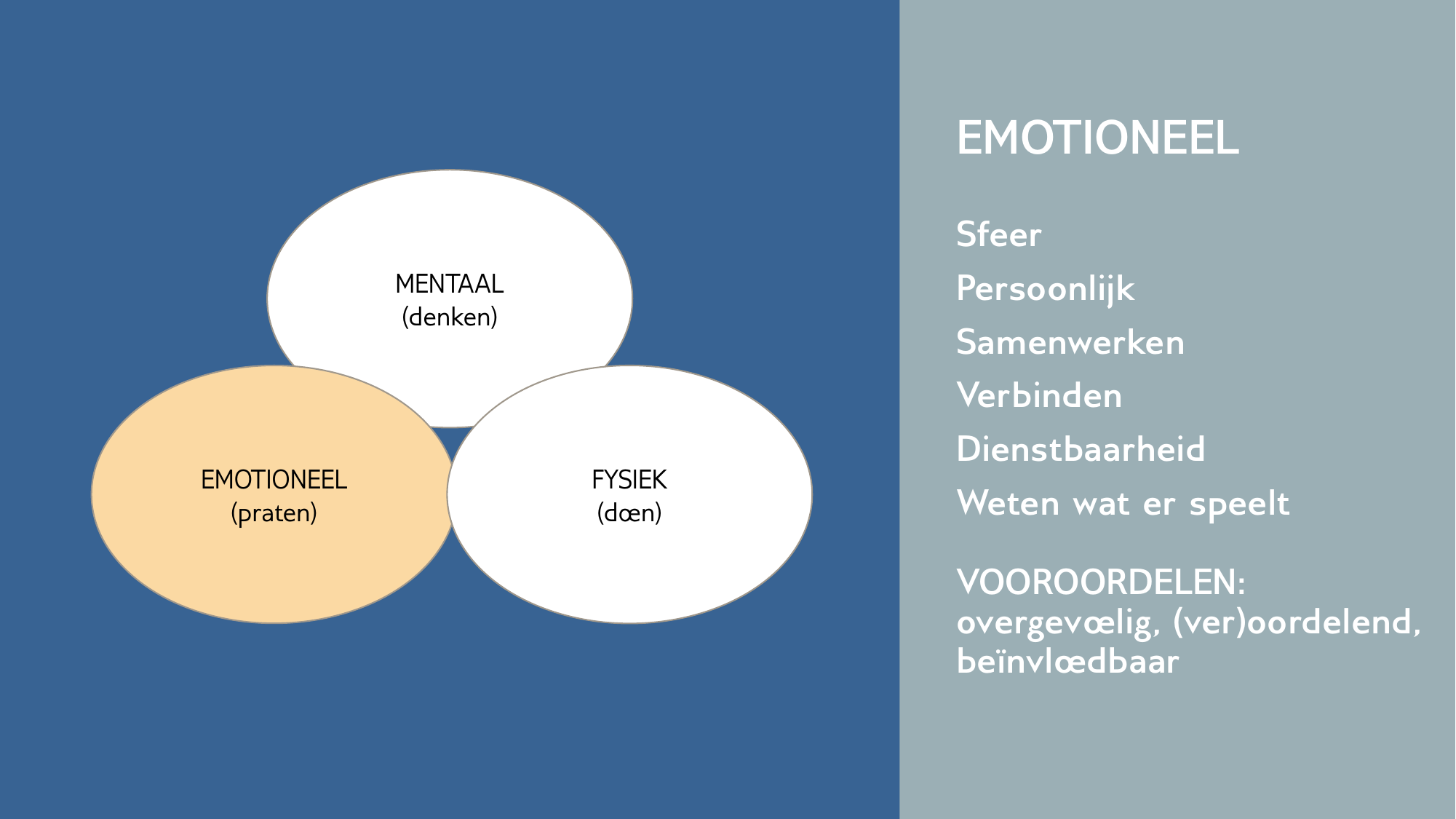

EMOTIONEEL
MENTAAL
(denken)
Sfeer
Persoonlijk
Samenwerken
Verbinden
Dienstbaarheid
Weten wat er speelt
VOOROORDELEN:
overgevoelig, (ver)oordelend, beïnvloedbaar

EMOTIONEEL
(praten)
FYSIEK
(doen)